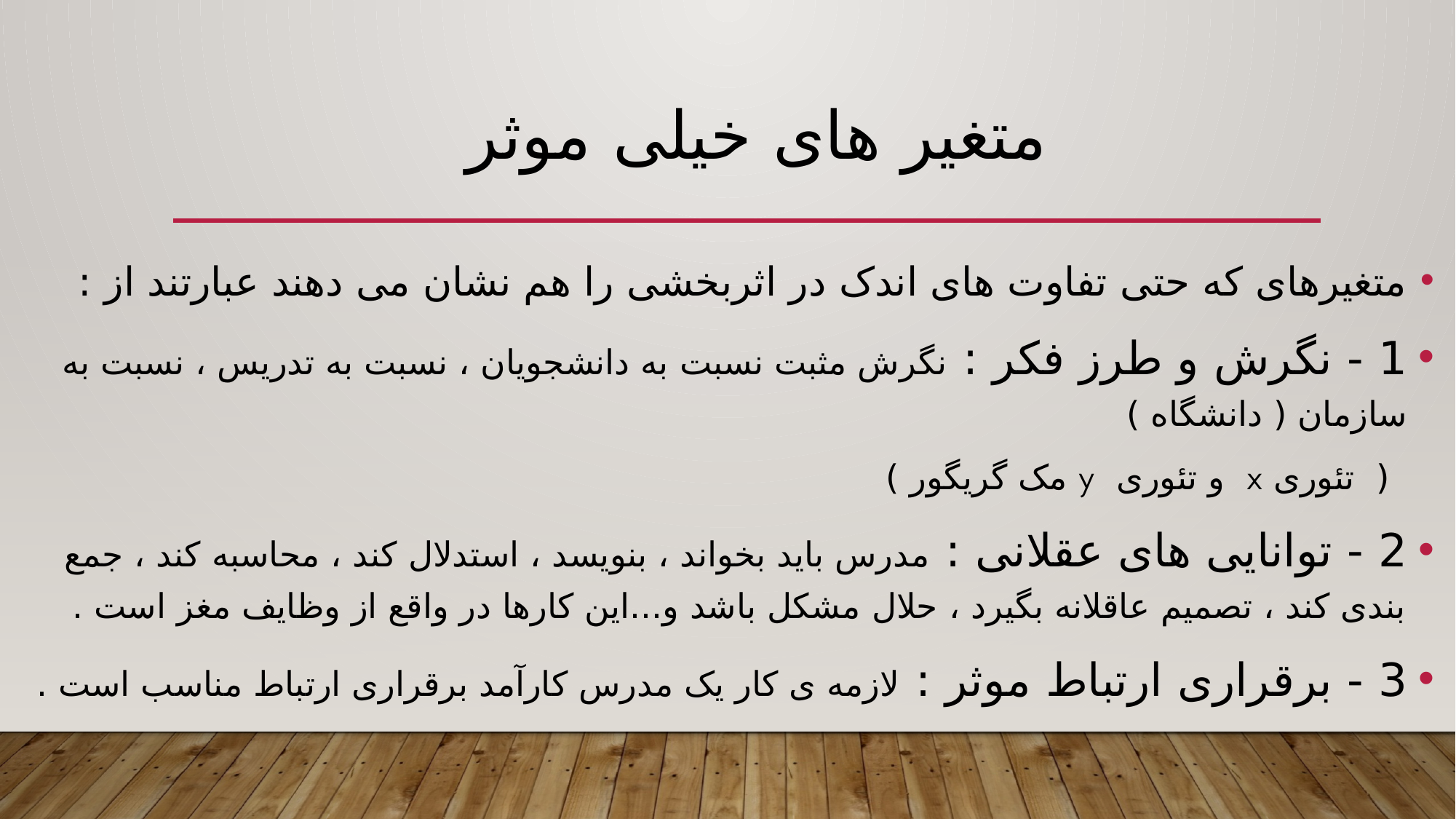

# متغیر های خیلی موثر
متغیرهای که حتی تفاوت های اندک در اثربخشی را هم نشان می دهند عبارتند از :
1 - نگرش و طرز فکر : نگرش مثبت نسبت به دانشجویان ، نسبت به تدریس ، نسبت به سازمان ( دانشگاه )
    (  تئوری x  و تئوری  y مک گریگور )
2 - توانایی های عقلانی : مدرس باید بخواند ، بنویسد ، استدلال کند ، محاسبه کند ، جمع بندی کند ، تصمیم عاقلانه بگیرد ، حلال مشکل باشد و...این کارها در واقع از وظایف مغز است .
3 - برقراری ارتباط موثر : لازمه ی کار یک مدرس کارآمد برقراری ارتباط مناسب است .